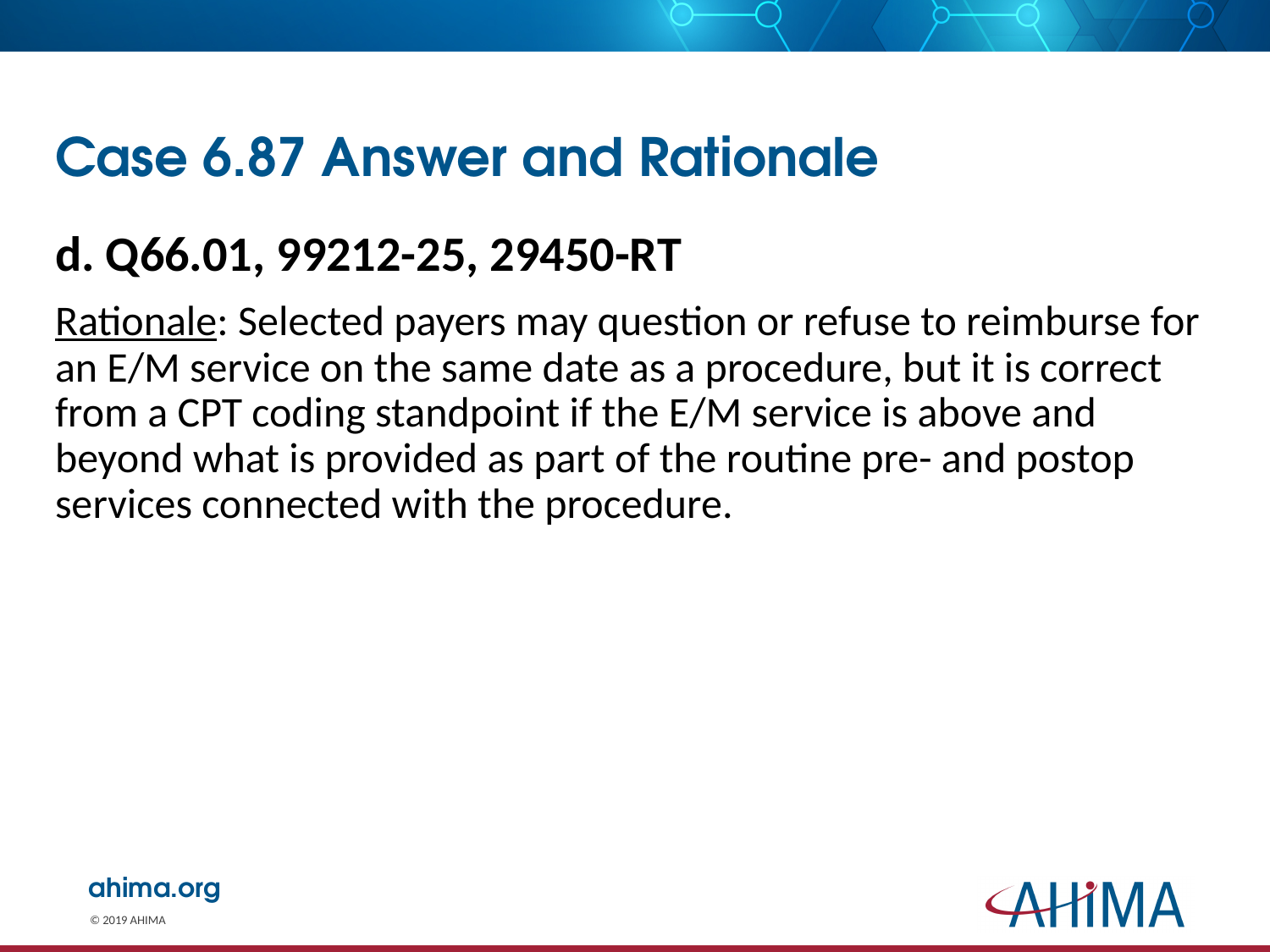

# Case 6.87 Answer and Rationale
d. Q66.01, 99212-25, 29450-RT
Rationale: Selected payers may question or refuse to reimburse for an E/M service on the same date as a procedure, but it is correct from a CPT coding standpoint if the E/M service is above and beyond what is provided as part of the routine pre- and postop services connected with the procedure.